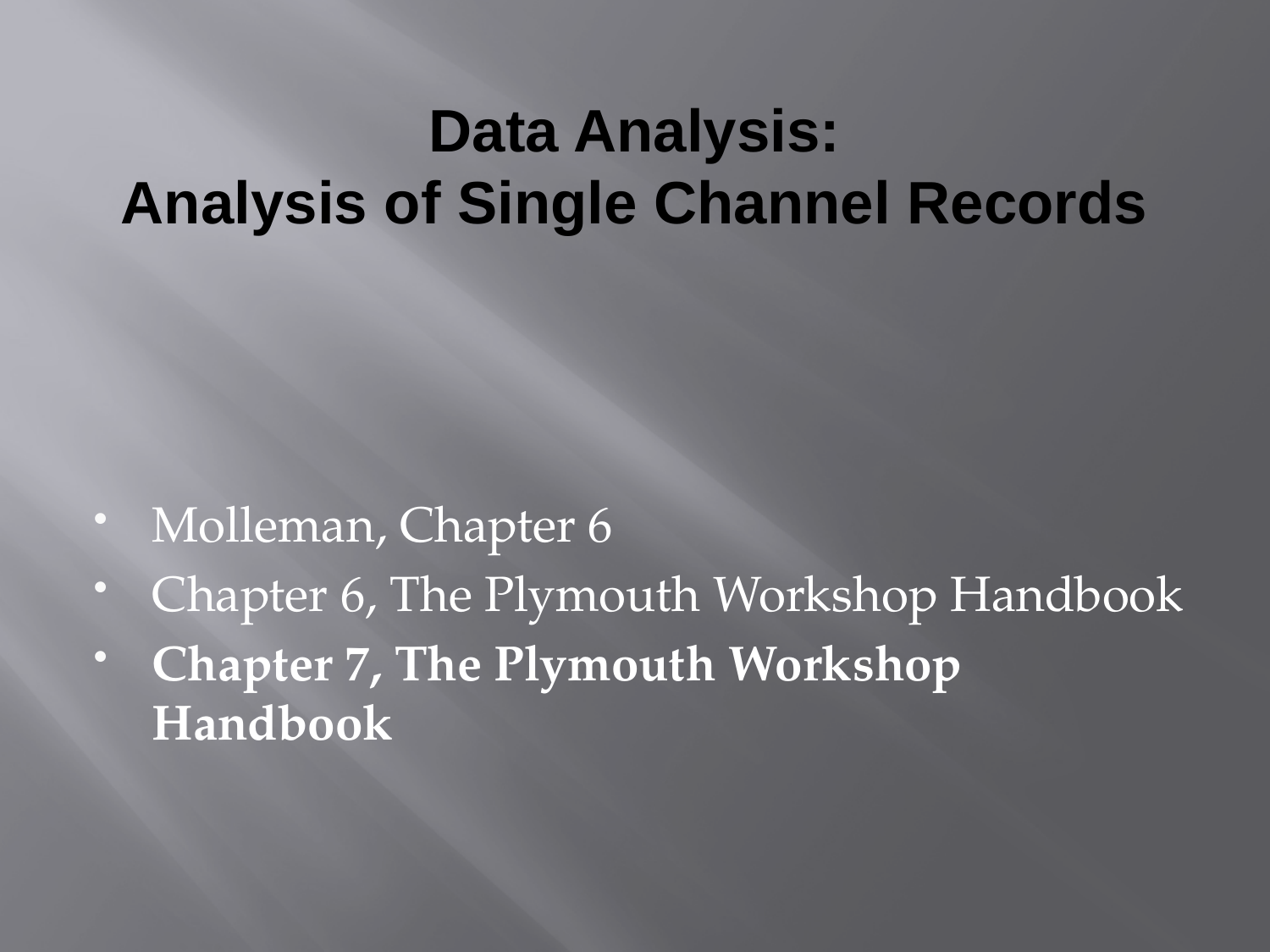

# Data Analysis: Analysis of Single Channel Records
Molleman, Chapter 6
Chapter 6, The Plymouth Workshop Handbook
Chapter 7, The Plymouth Workshop Handbook